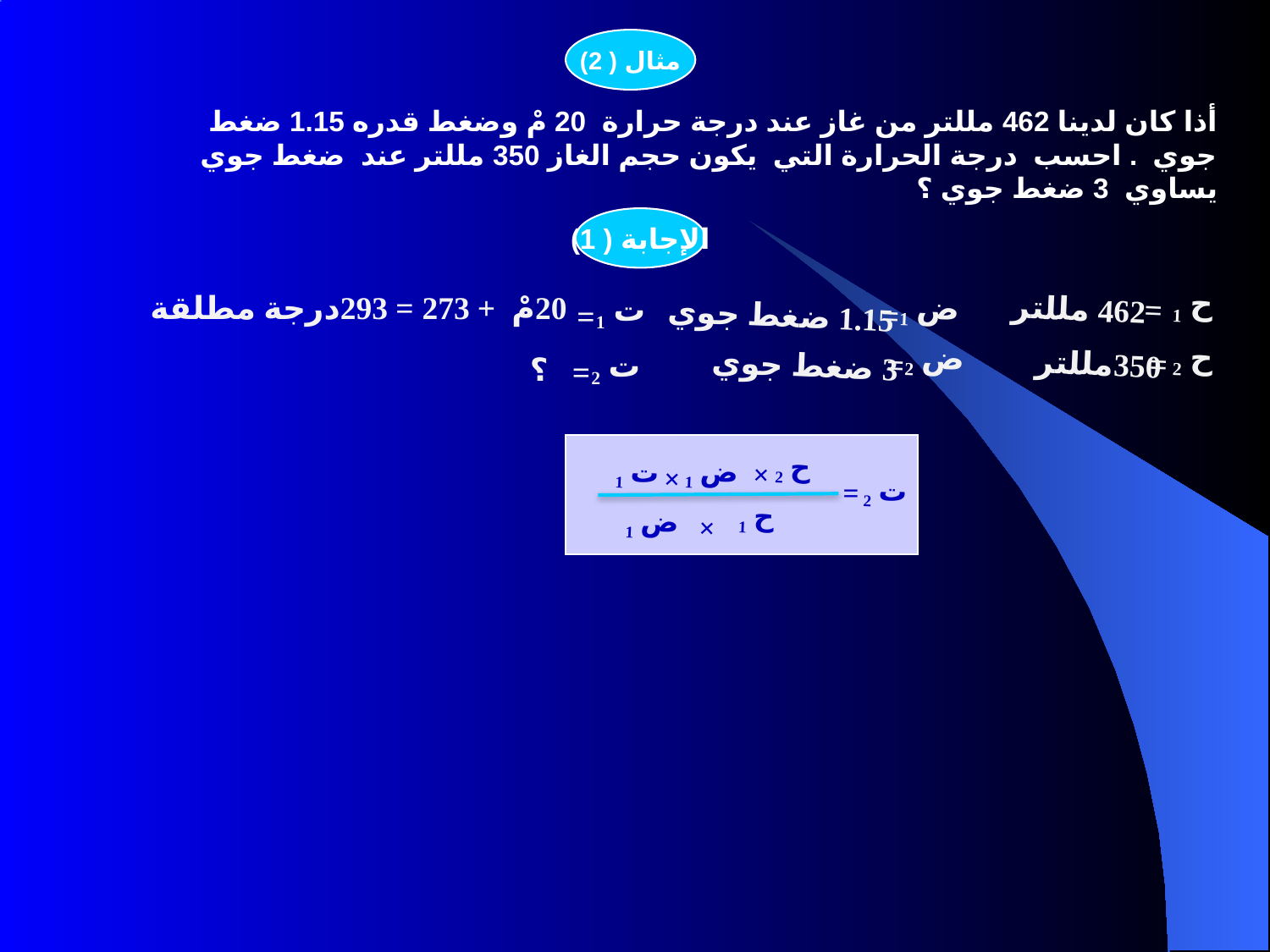

مثال ( 2)
# أذا كان لدينا 462 مللتر من غاز عند درجة حرارة  20 مْ وضغط قدره 1.15 ضغط جوي  . احسب  درجة الحرارة التي  يكون حجم الغاز 350 مللتر عند  ضغط جوي يساوي  3 ضغط جوي ؟
الإجابة ( 1)
ح 1
20مْ  + 273 = 293درجة مطلقة
462 مللتر
ض 1
=
ت 1
 1.15 ضغط جوي
=
=
ض 2
ح 2
350مللتر
=
3 ضغط جوي
=
ت 2
؟
=
ح 2
ت 1
ض 1
×
×

=
ت 2
ح 1
ض 1
×